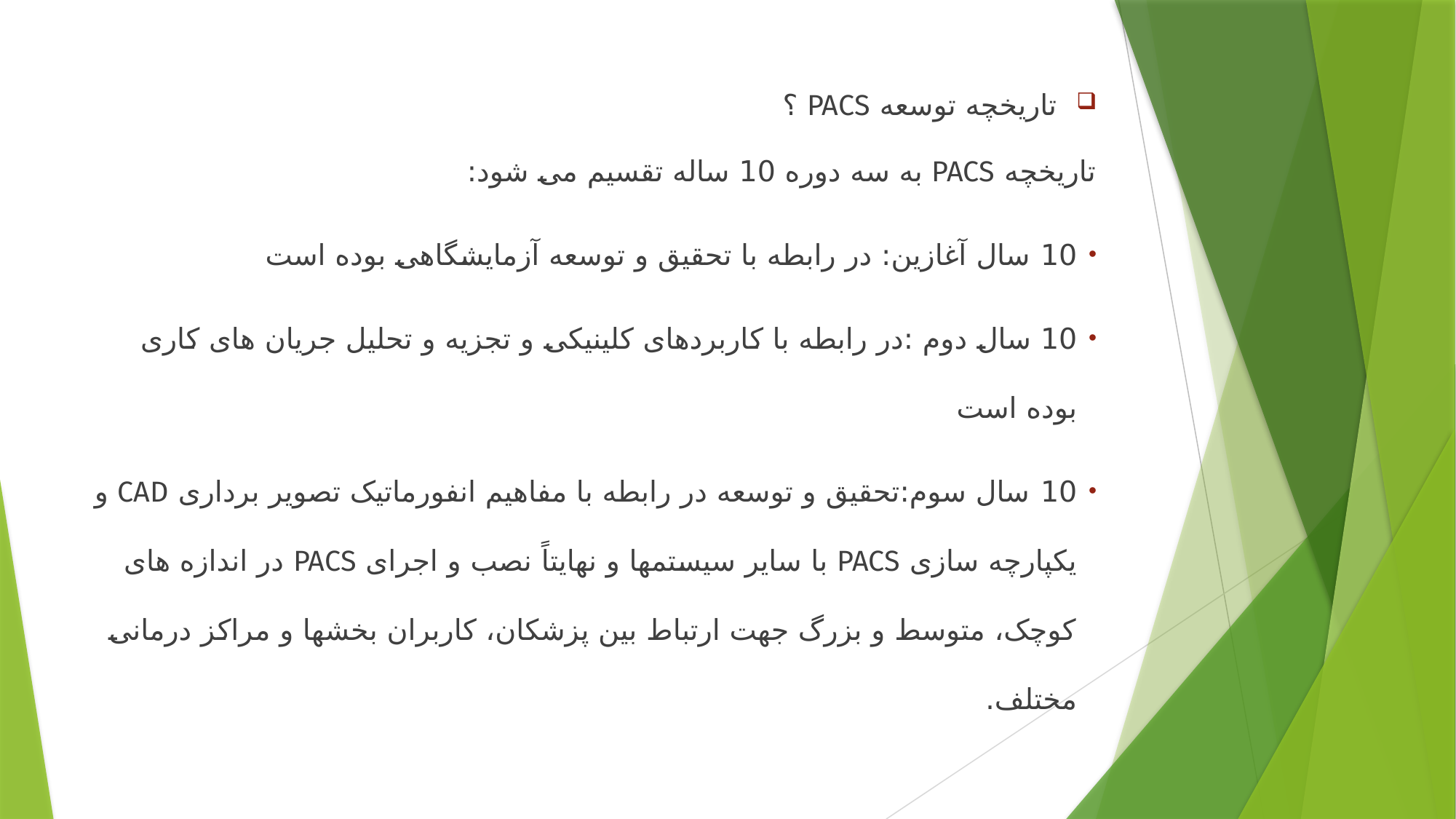

تاریخچه توسعه PACS ؟
تاریخچه PACS به سه دوره 10 ساله تقسیم می شود:
10 سال آغازین: در رابطه با تحقیق و توسعه آزمایشگاهی بوده است
10 سال دوم :در رابطه با کاربردهای کلینیکی و تجزیه و تحلیل جریان های کاری بوده است
10 سال سوم:تحقیق و توسعه در رابطه با مفاهیم انفورماتیک تصویر برداری CAD و یکپارچه سازی PACS با سایر سیستمها و نهایتاً نصب و اجرای PACS در اندازه های کوچک، متوسط و بزرگ جهت ارتباط بین پزشکان، کاربران بخش­ها و مراکز درمانی مختلف.